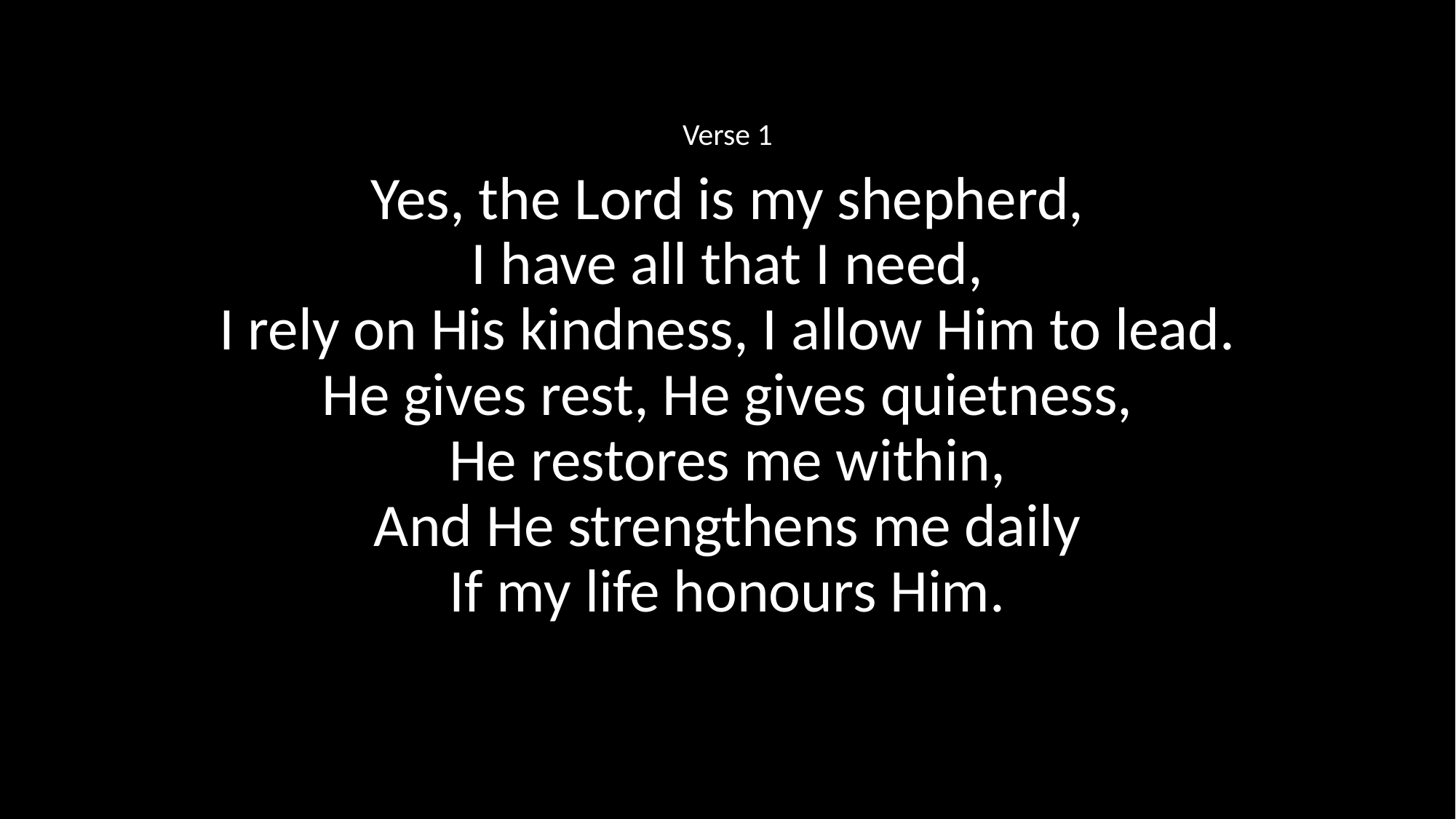

Verse 1
Yes, the Lord is my shepherd,
I have all that I need,
I rely on His kindness, I allow Him to lead.
He gives rest, He gives quietness,
He restores me within,
And He strengthens me daily
If my life honours Him.